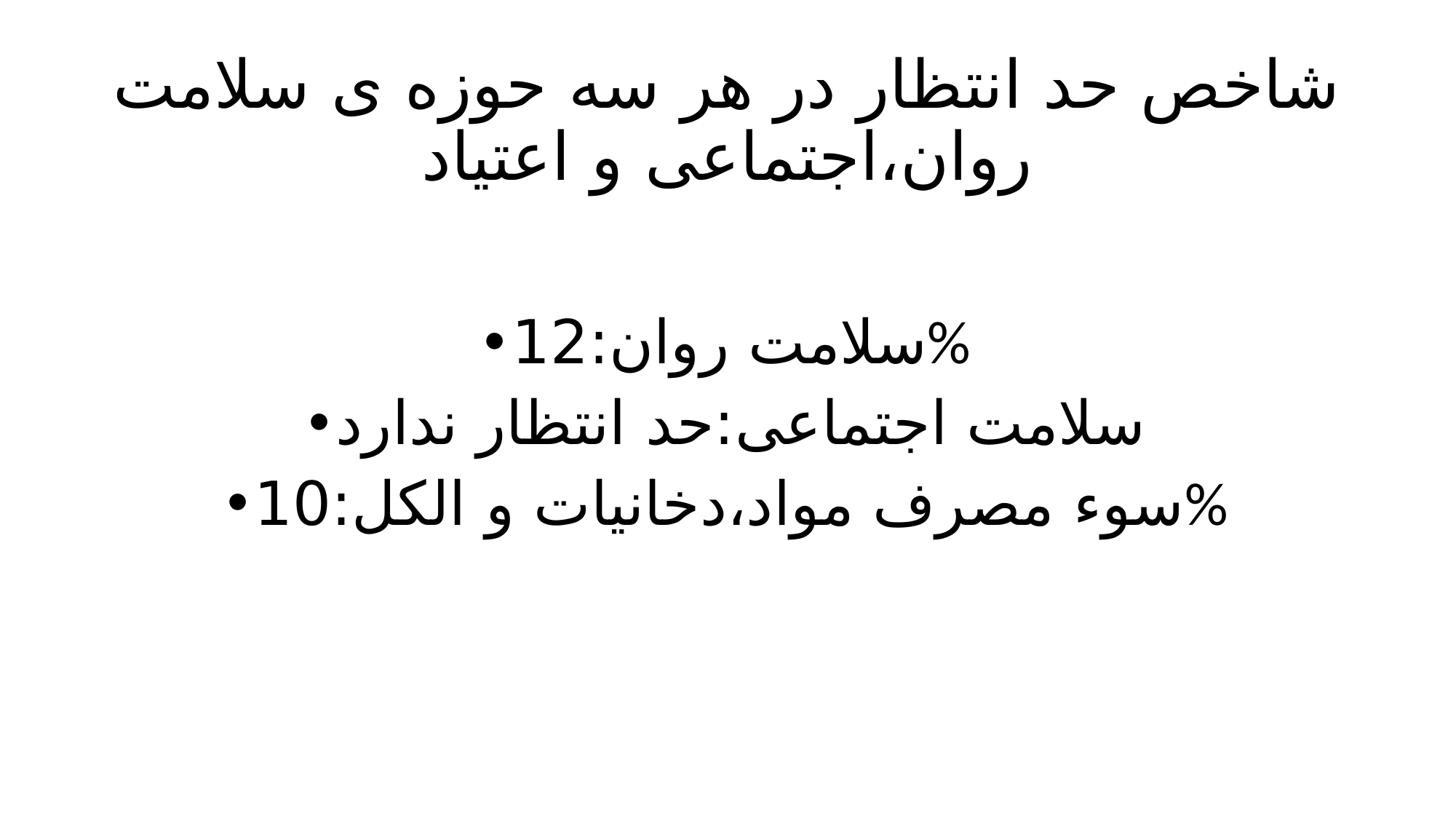

# شاخص حد انتظار در هر سه حوزه ی سلامت روان،اجتماعی و اعتیاد

سلامت روان:12%
سلامت اجتماعی:حد انتظار ندارد
سوء مصرف مواد،دخانیات و الکل:10%